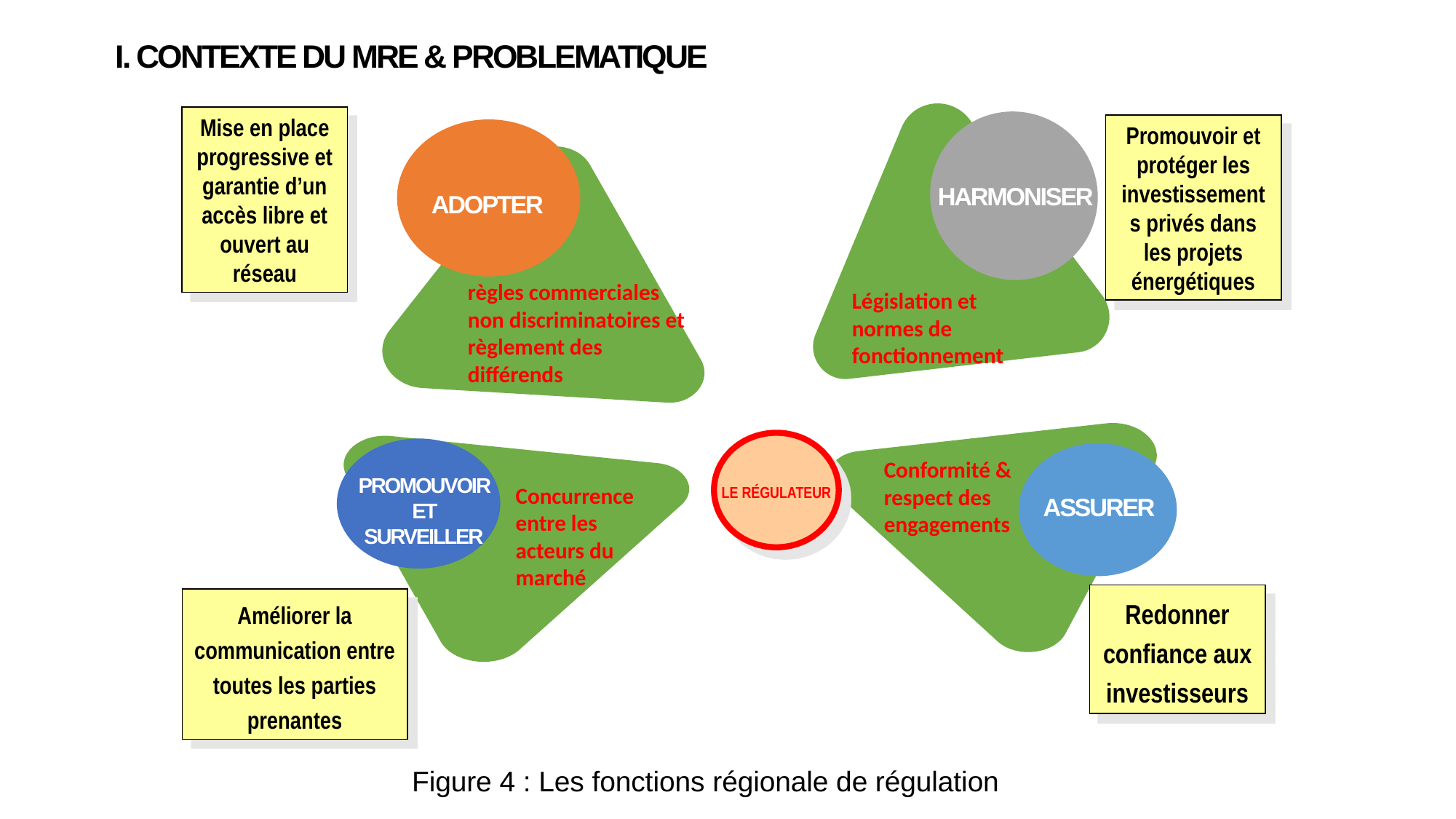

I. Contexte DU MRE & PROBLEMATIQUE
Mise en place progressive et garantie d’un accès libre et ouvert au réseau

HARMONISER
ADOPTER
UN
règles commerciales non discriminatoires et règlement des différends
Législation et normes de fonctionnement

Conformité & respect des engagements
Concurrence entre les acteurs du marché
PROMOUVOIR ET SURVEILLER
ASSURER
Promouvoir et protéger les investissements privés dans les projets énergétiques
LE RÉGULATEUR
Redonner confiance aux investisseurs
Améliorer la communication entre toutes les parties prenantes
Figure 4 : Les fonctions régionale de régulation